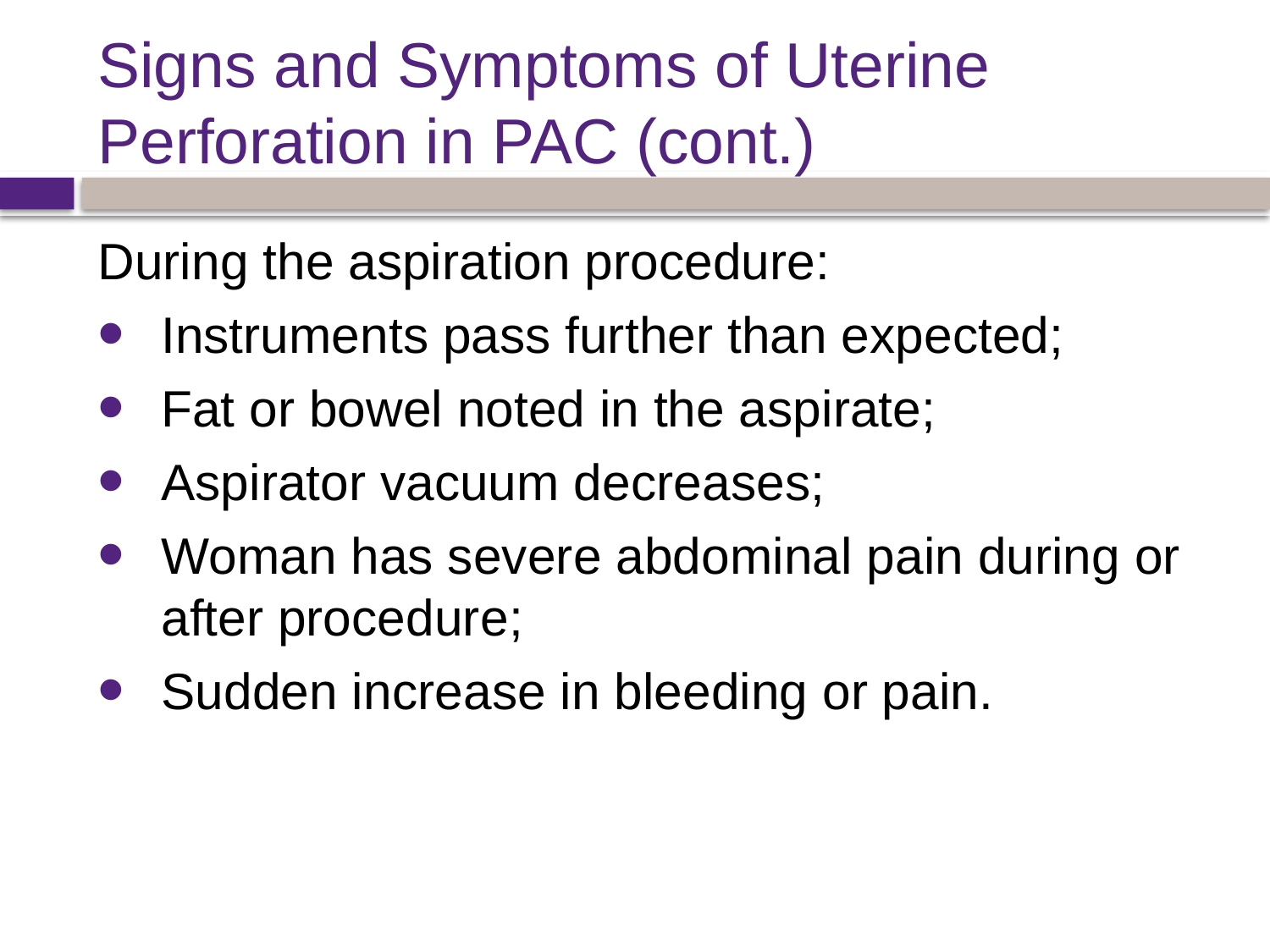

# Signs and Symptoms of Uterine Perforation in PAC (cont.)
During the aspiration procedure:
Instruments pass further than expected;
Fat or bowel noted in the aspirate;
Aspirator vacuum decreases;
Woman has severe abdominal pain during or after procedure;
Sudden increase in bleeding or pain.